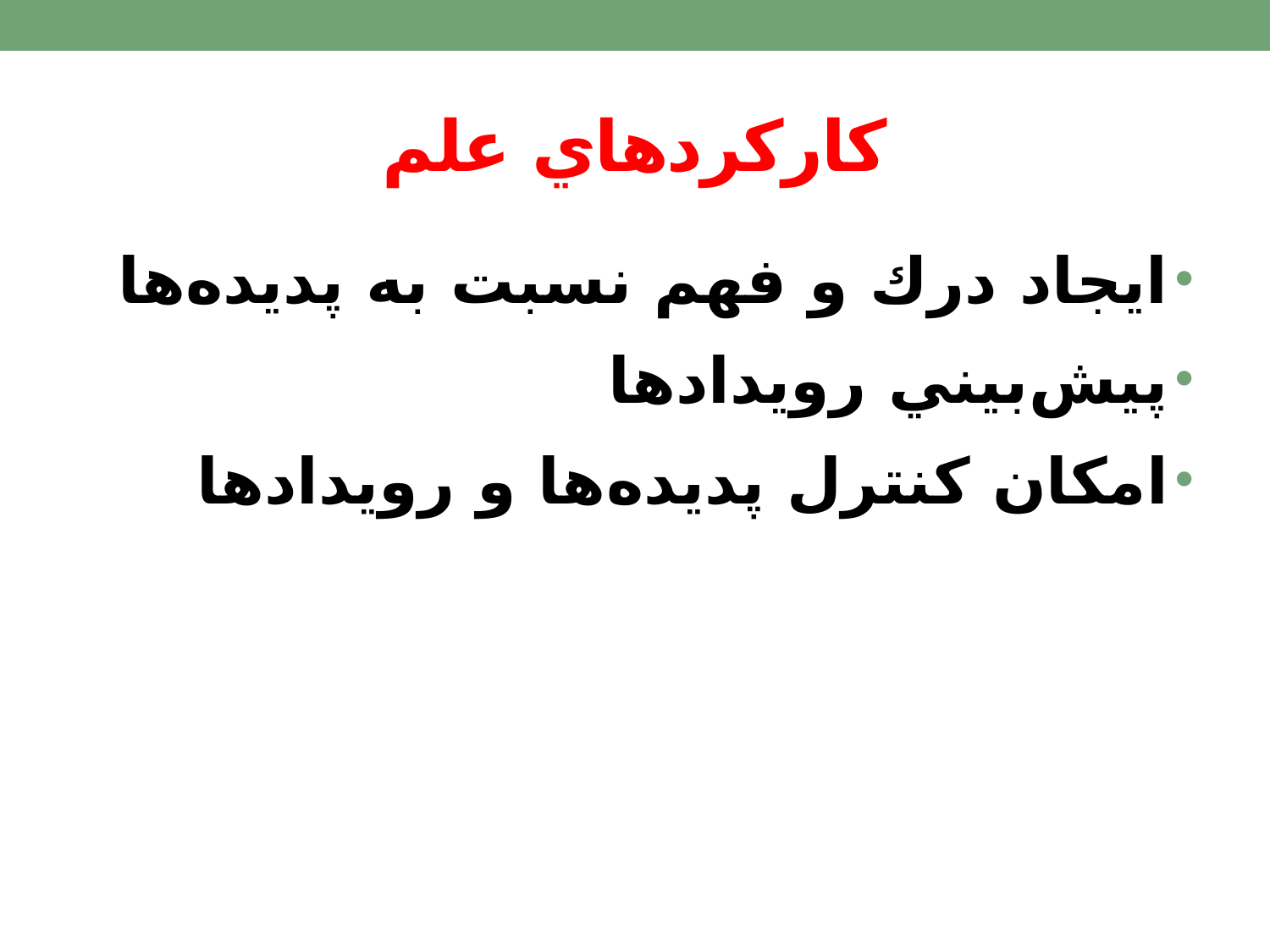

# كاركردهاي علم
ايجاد درك و فهم نسبت به پديده‌ها
پيش‌بيني رويدادها
امكان كنترل پديده‌ها و رويدادها